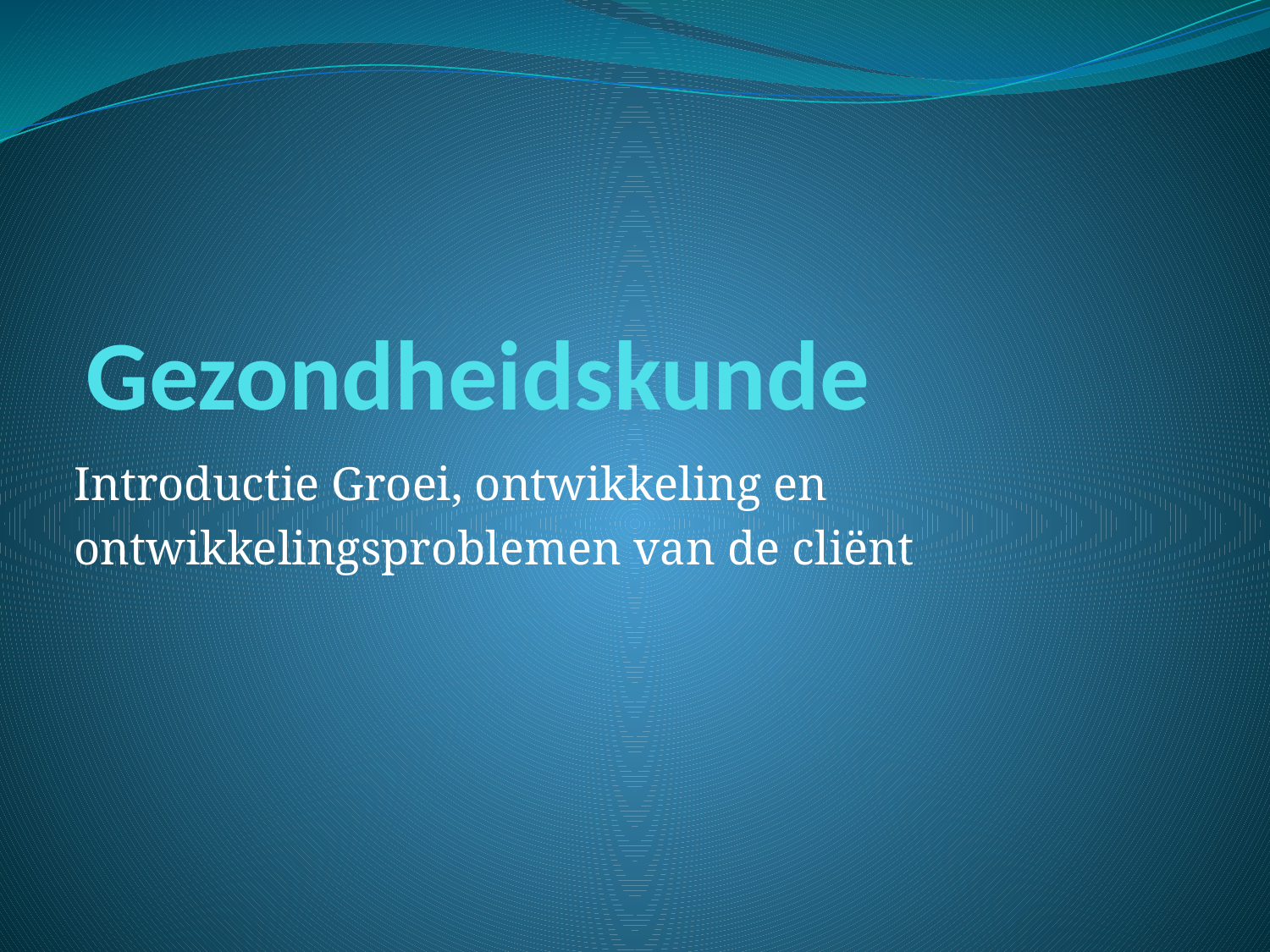

# Gezondheidskunde
Introductie Groei, ontwikkeling en
ontwikkelingsproblemen van de cliënt